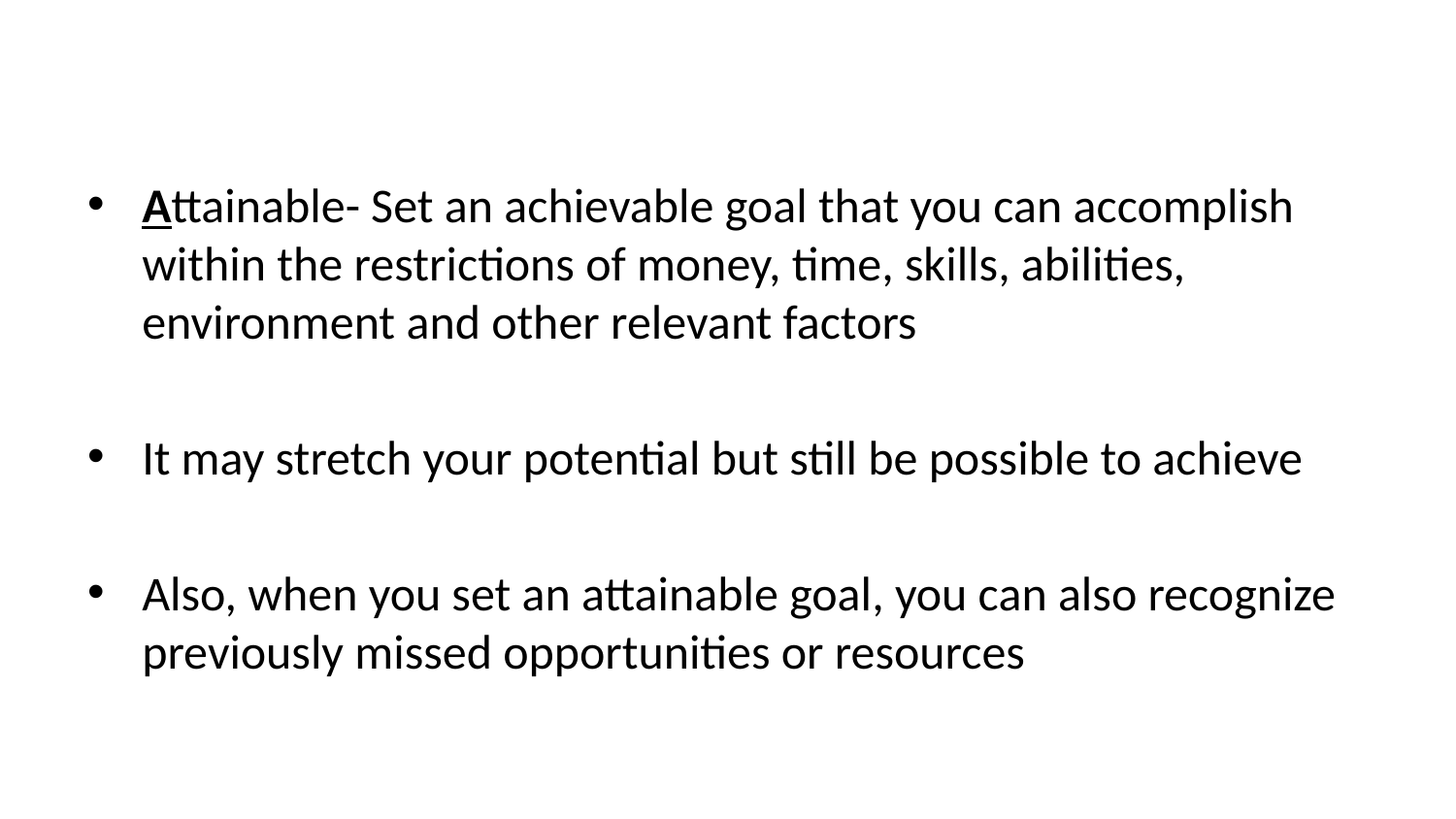

Attainable- Set an achievable goal that you can accomplish within the restrictions of money, time, skills, abilities, environment and other relevant factors

It may stretch your potential but still be possible to achieve

Also, when you set an attainable goal, you can also recognize previously missed opportunities or resources